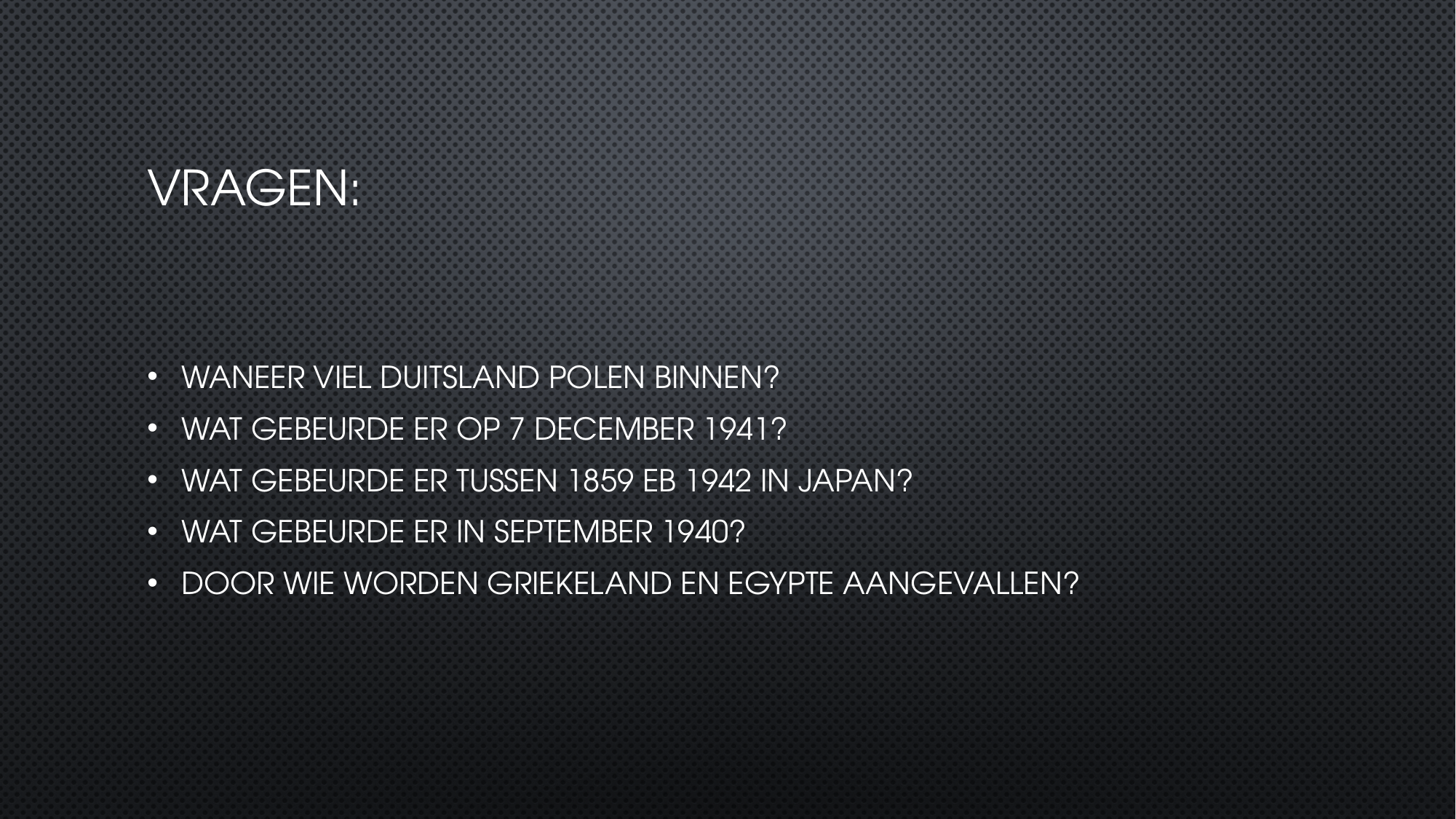

# vragen:
Waneer viel duitsland polen binnen?
Wat gebeurde er op 7 December 1941?
Wat gebeurde er tussen 1859 eb 1942 in japan?
Wat gebeurde er in september 1940?
Door wie worden griekeland en egypte aangevallen?